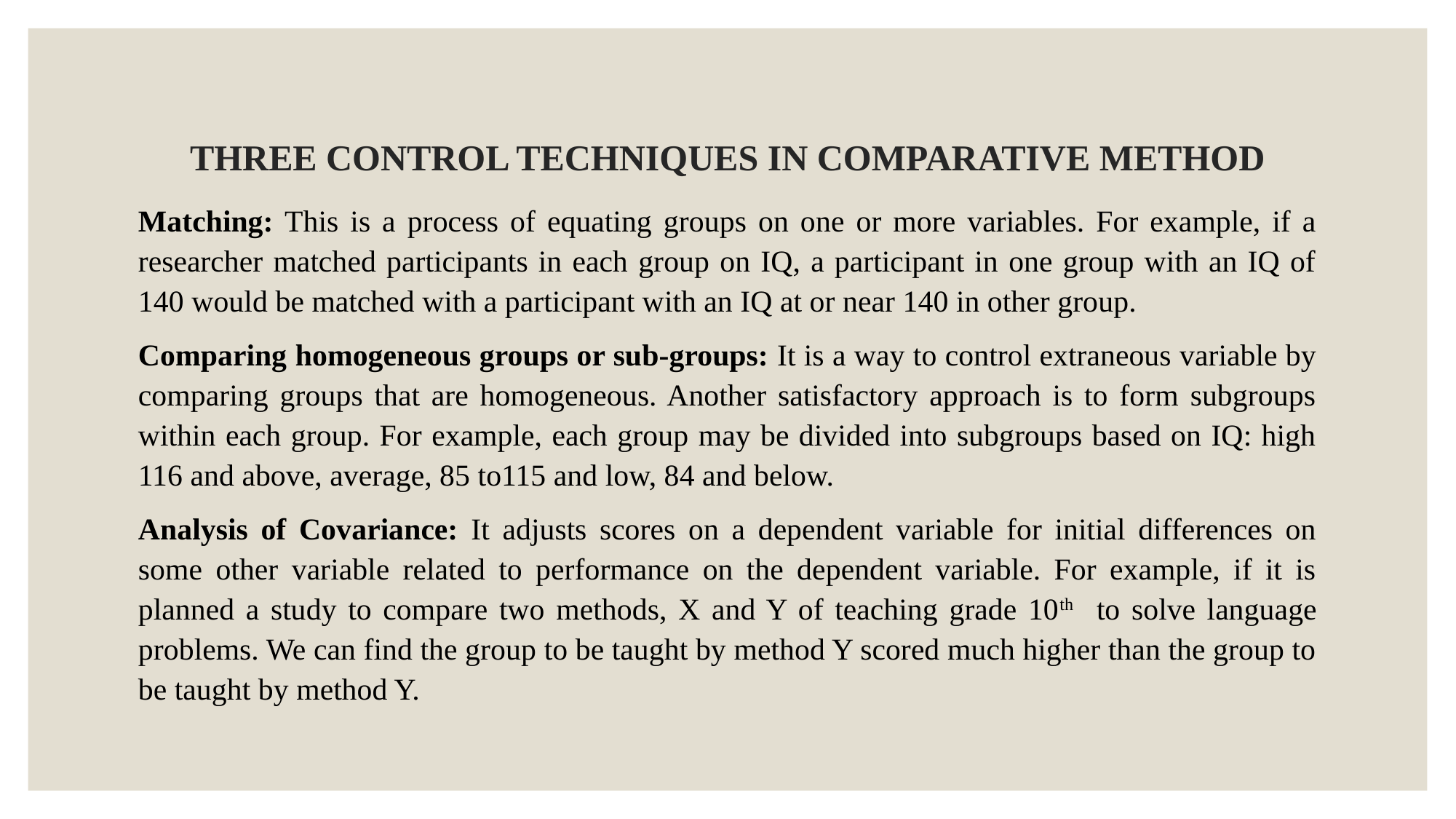

# THREE CONTROL TECHNIQUES IN COMPARATIVE METHOD
Matching: This is a process of equating groups on one or more variables. For example, if a researcher matched participants in each group on IQ, a participant in one group with an IQ of 140 would be matched with a participant with an IQ at or near 140 in other group.
Comparing homogeneous groups or sub-groups: It is a way to control extraneous variable by comparing groups that are homogeneous. Another satisfactory approach is to form subgroups within each group. For example, each group may be divided into subgroups based on IQ: high 116 and above, average, 85 to115 and low, 84 and below.
Analysis of Covariance: It adjusts scores on a dependent variable for initial differences on some other variable related to performance on the dependent variable. For example, if it is planned a study to compare two methods, X and Y of teaching grade 10th  to solve language problems. We can find the group to be taught by method Y scored much higher than the group to be taught by method Y.